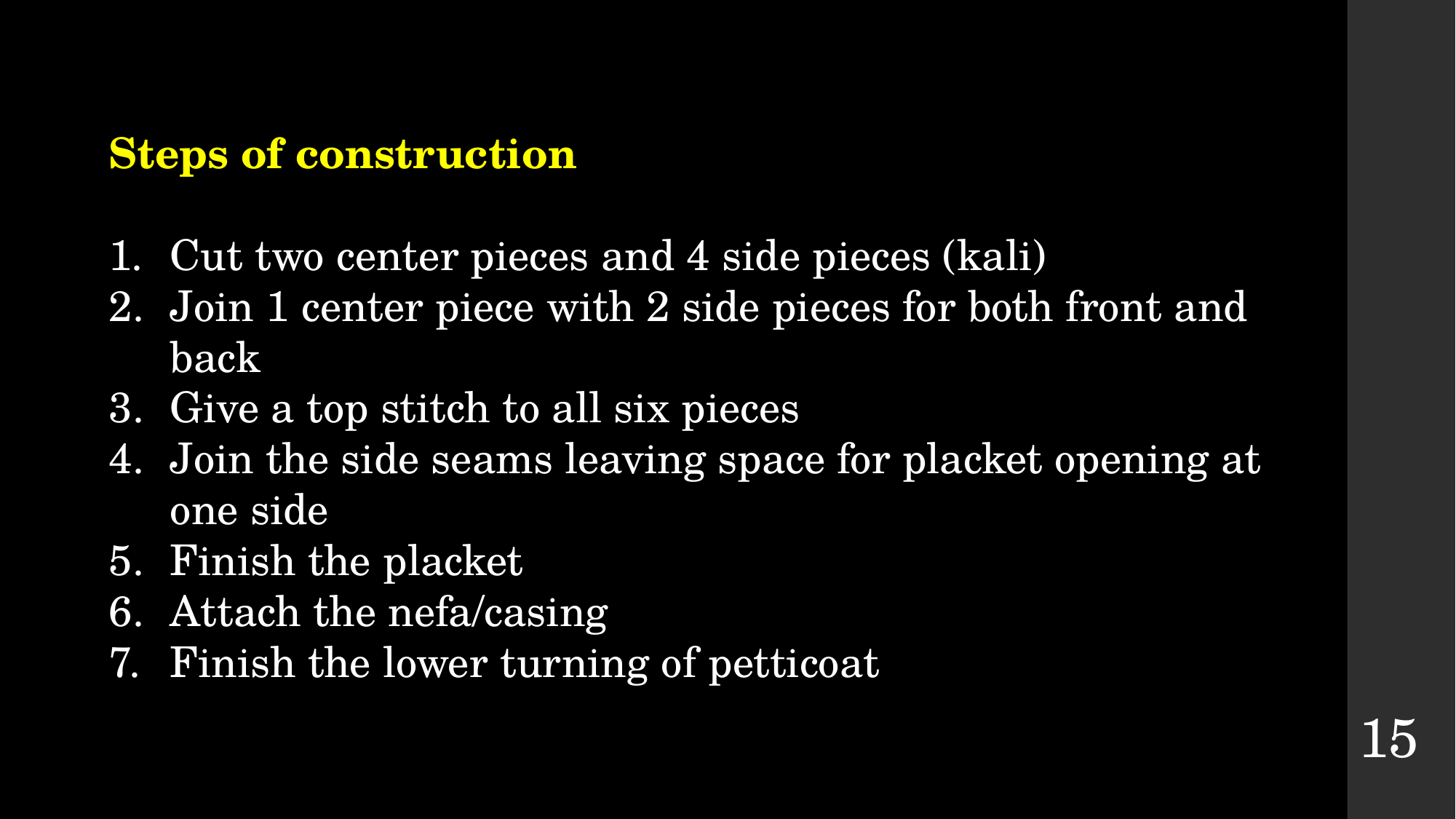

Steps of construction

Cut two center pieces and 4 side pieces (kali)
Join 1 center piece with 2 side pieces for both front and back
Give a top stitch to all six pieces
Join the side seams leaving space for placket opening at one side
Finish the placket
Attach the nefa/casing
Finish the lower turning of petticoat
15